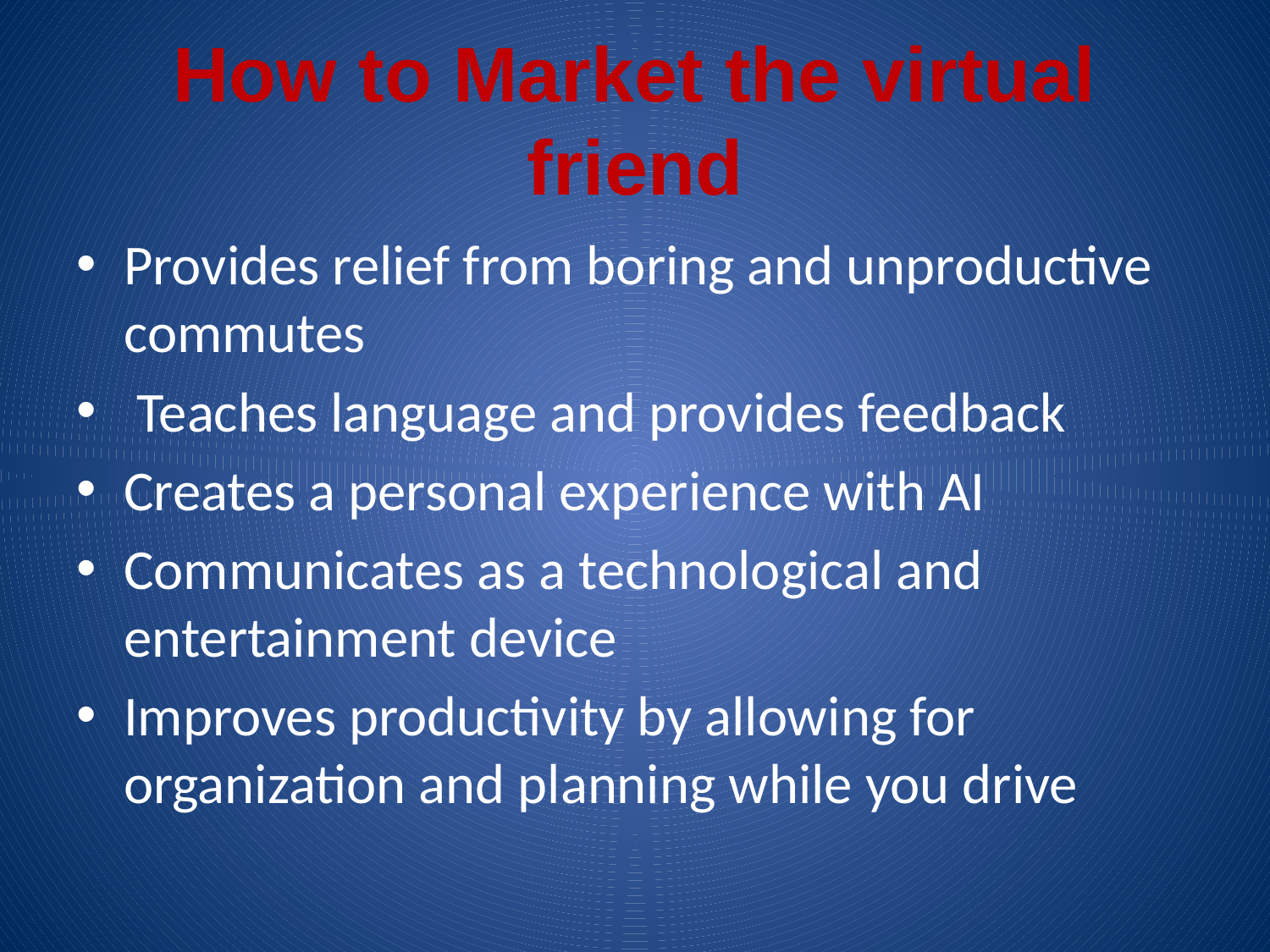

# How to Market the virtual friend
Provides relief from boring and unproductive commutes
 Teaches language and provides feedback
Creates a personal experience with AI
Communicates as a technological and entertainment device
Improves productivity by allowing for organization and planning while you drive